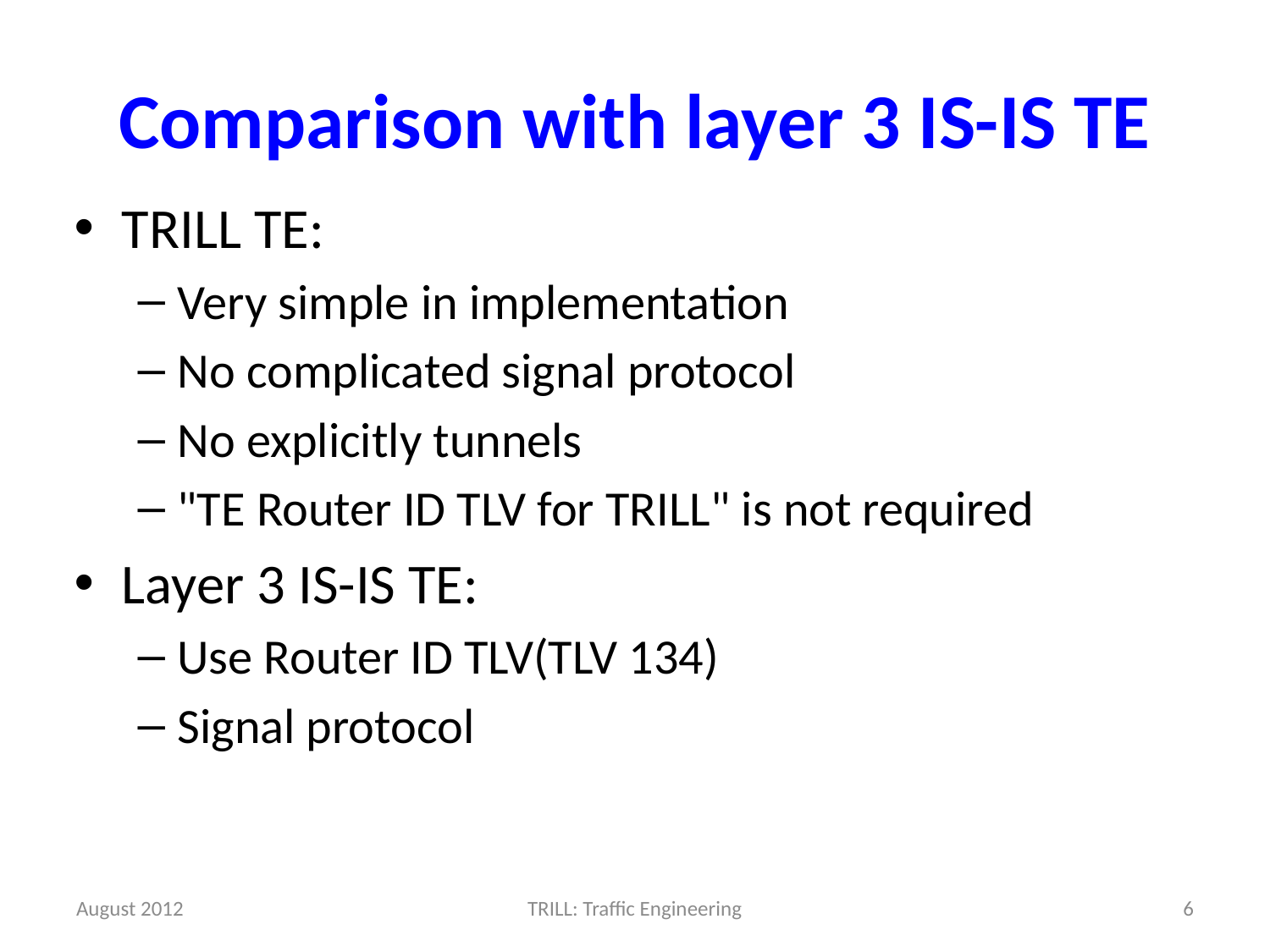

# Comparison with layer 3 IS-IS TE
TRILL TE:
Very simple in implementation
No complicated signal protocol
No explicitly tunnels
"TE Router ID TLV for TRILL" is not required
Layer 3 IS-IS TE:
Use Router ID TLV(TLV 134)
Signal protocol

August 2012
TRILL: Traffic Engineering
6